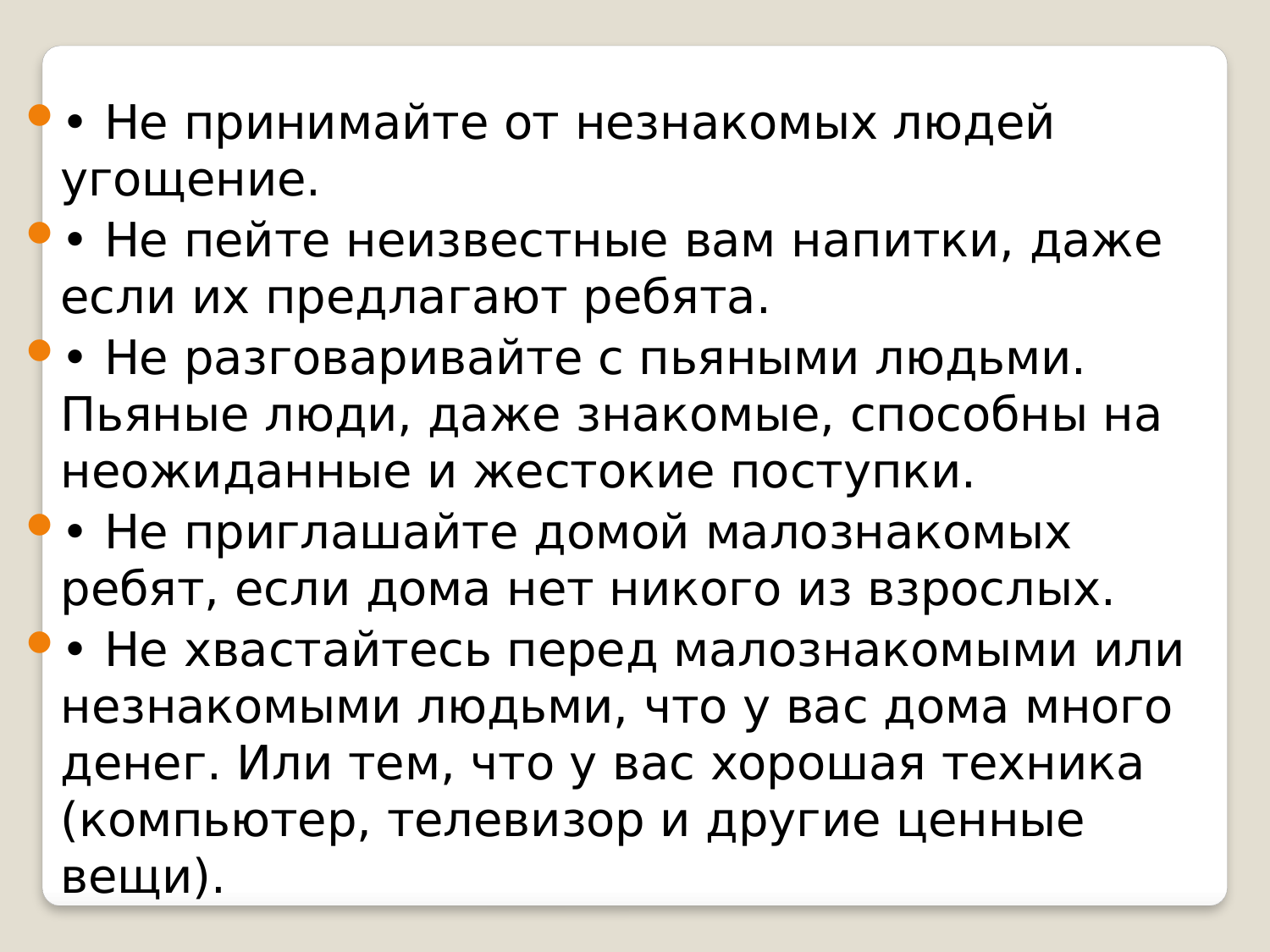

• Не принимайте от незнакомых людей угощение.
• Не пейте неизвестные вам напитки, даже если их предлагают ребята.
• Не разговаривайте с пьяными людьми. Пьяные люди, даже знакомые, способны на неожиданные и жестокие поступки.
• Не приглашайте домой малознакомых ребят, если дома нет никого из взрослых.
• Не хвастайтесь перед малознакомыми или незнакомыми людьми, что у вас дома много денег. Или тем, что у вас хорошая техника (компьютер, телевизор и другие ценные вещи).